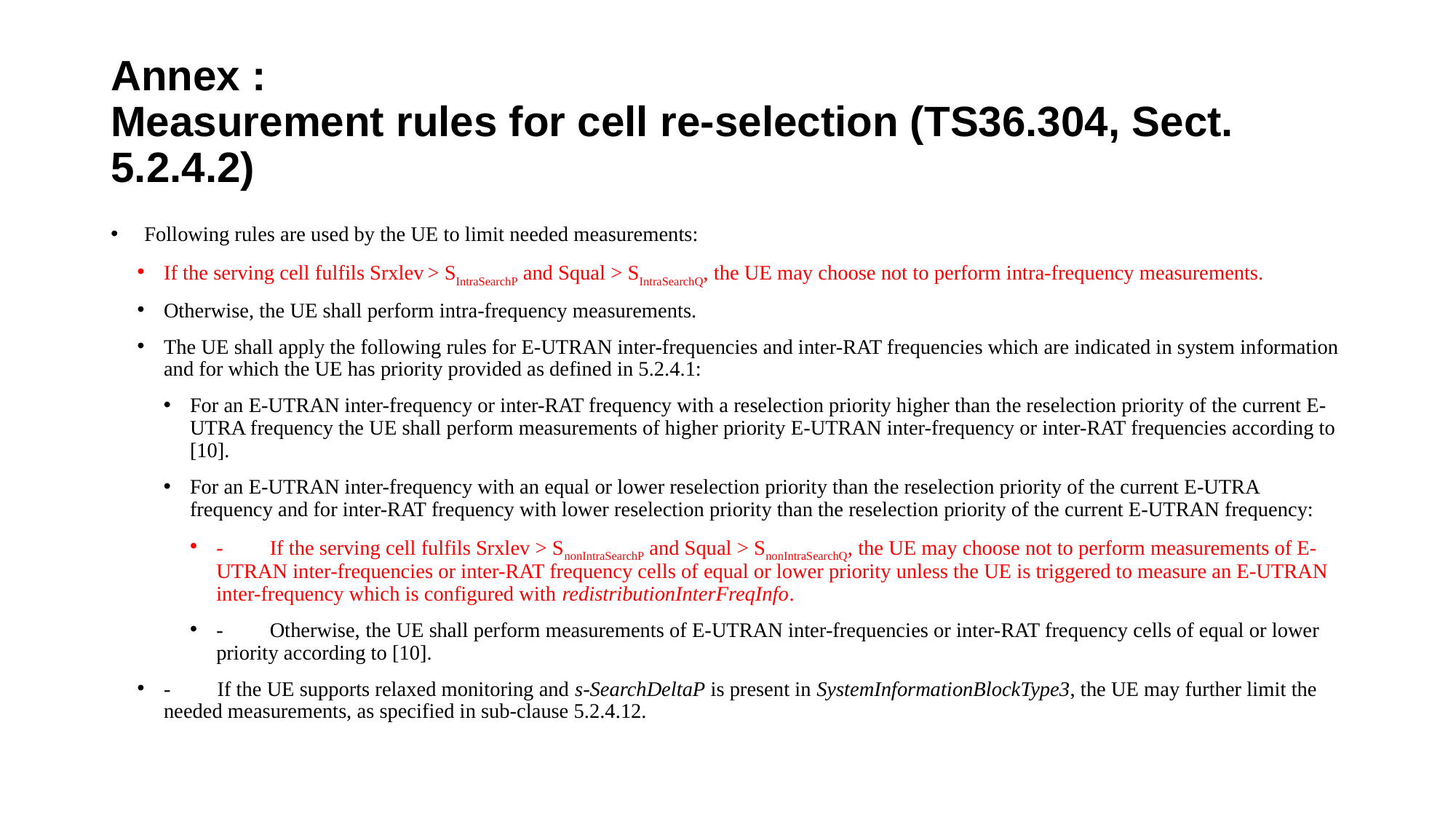

# Annex : Measurement rules for cell re-selection (TS36.304, Sect. 5.2.4.2)
Following rules are used by the UE to limit needed measurements:
If the serving cell fulfils Srxlev > SIntraSearchP and Squal > SIntraSearchQ, the UE may choose not to perform intra-frequency measurements.
Otherwise, the UE shall perform intra-frequency measurements.
The UE shall apply the following rules for E-UTRAN inter-frequencies and inter-RAT frequencies which are indicated in system information and for which the UE has priority provided as defined in 5.2.4.1:
For an E-UTRAN inter-frequency or inter-RAT frequency with a reselection priority higher than the reselection priority of the current E-UTRA frequency the UE shall perform measurements of higher priority E-UTRAN inter-frequency or inter-RAT frequencies according to [10].
For an E-UTRAN inter-frequency with an equal or lower reselection priority than the reselection priority of the current E-UTRA frequency and for inter-RAT frequency with lower reselection priority than the reselection priority of the current E-UTRAN frequency:
-	If the serving cell fulfils Srxlev > SnonIntraSearchP and Squal > SnonIntraSearchQ, the UE may choose not to perform measurements of E-UTRAN inter-frequencies or inter-RAT frequency cells of equal or lower priority unless the UE is triggered to measure an E-UTRAN inter-frequency which is configured with redistributionInterFreqInfo.
-	Otherwise, the UE shall perform measurements of E-UTRAN inter-frequencies or inter-RAT frequency cells of equal or lower priority according to [10].
-	If the UE supports relaxed monitoring and s-SearchDeltaP is present in SystemInformationBlockType3, the UE may further limit the needed measurements, as specified in sub-clause 5.2.4.12.